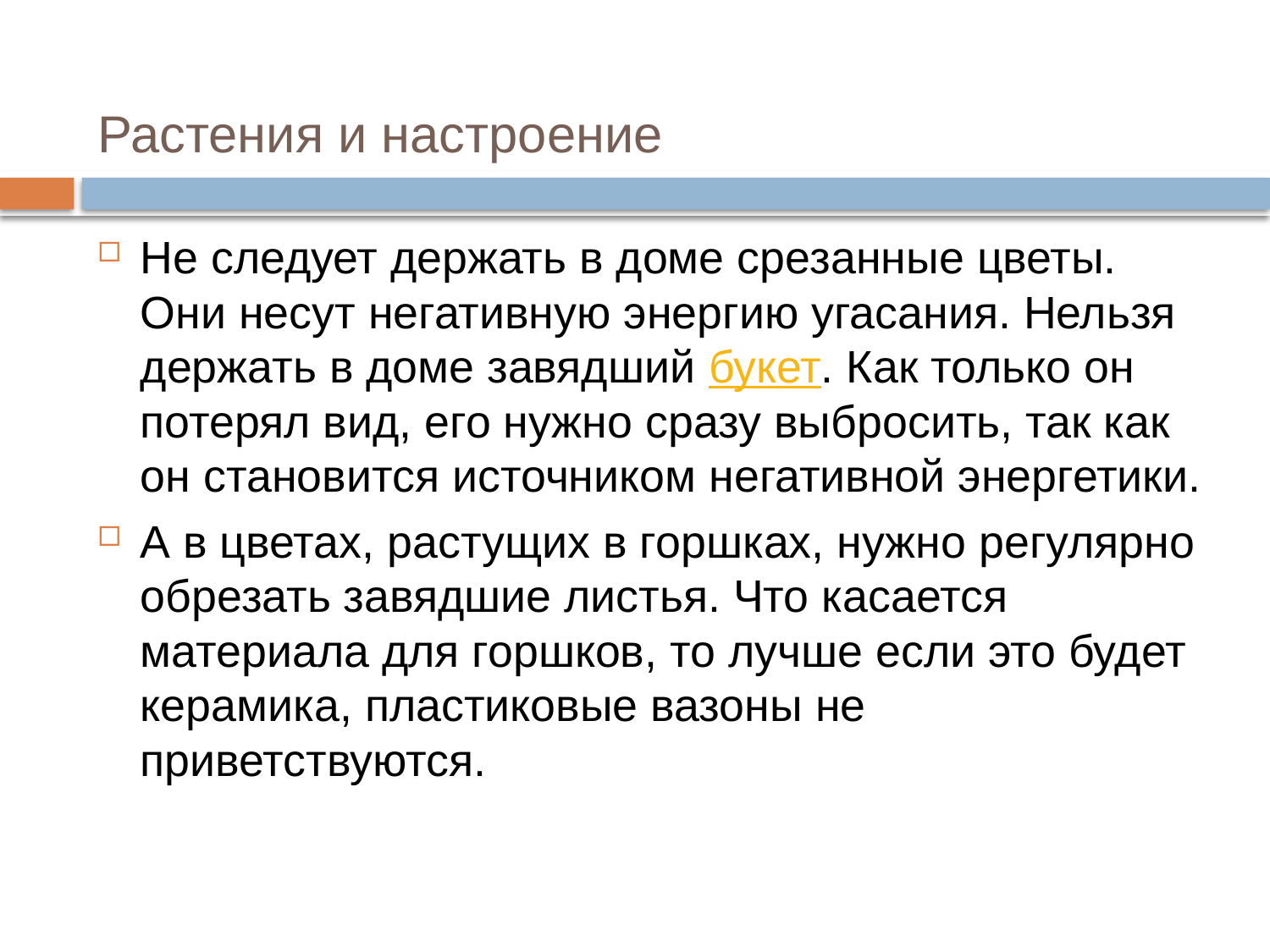

# Растения и настроение
Не следует держать в доме срезанные цветы. Они несут негативную энергию угасания. Нельзя держать в доме завядший букет. Как только он потерял вид, его нужно сразу выбросить, так как он становится источником негативной энергетики.
А в цветах, растущих в горшках, нужно регулярно обрезать завядшие листья. Что касается материала для горшков, то лучше если это будет керамика, пластиковые вазоны не приветствуются.